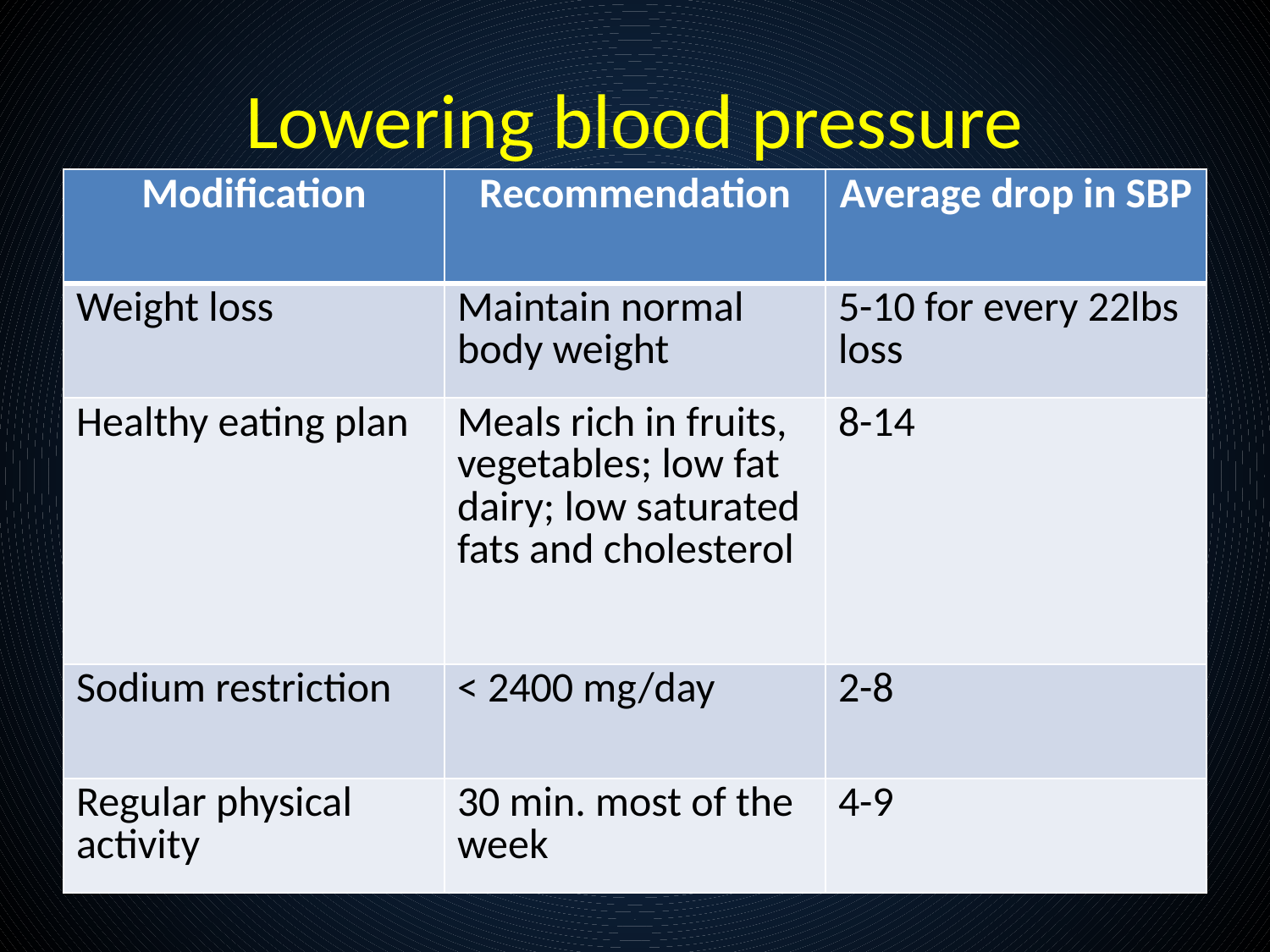

# Lowering blood pressure
| Modification | Recommendation | Average drop in SBP |
| --- | --- | --- |
| Weight loss | Maintain normal body weight | 5-10 for every 22lbs loss |
| Healthy eating plan | Meals rich in fruits, vegetables; low fat dairy; low saturated fats and cholesterol | 8-14 |
| Sodium restriction | < 2400 mg/day | 2-8 |
| Regular physical activity | 30 min. most of the week | 4-9 |